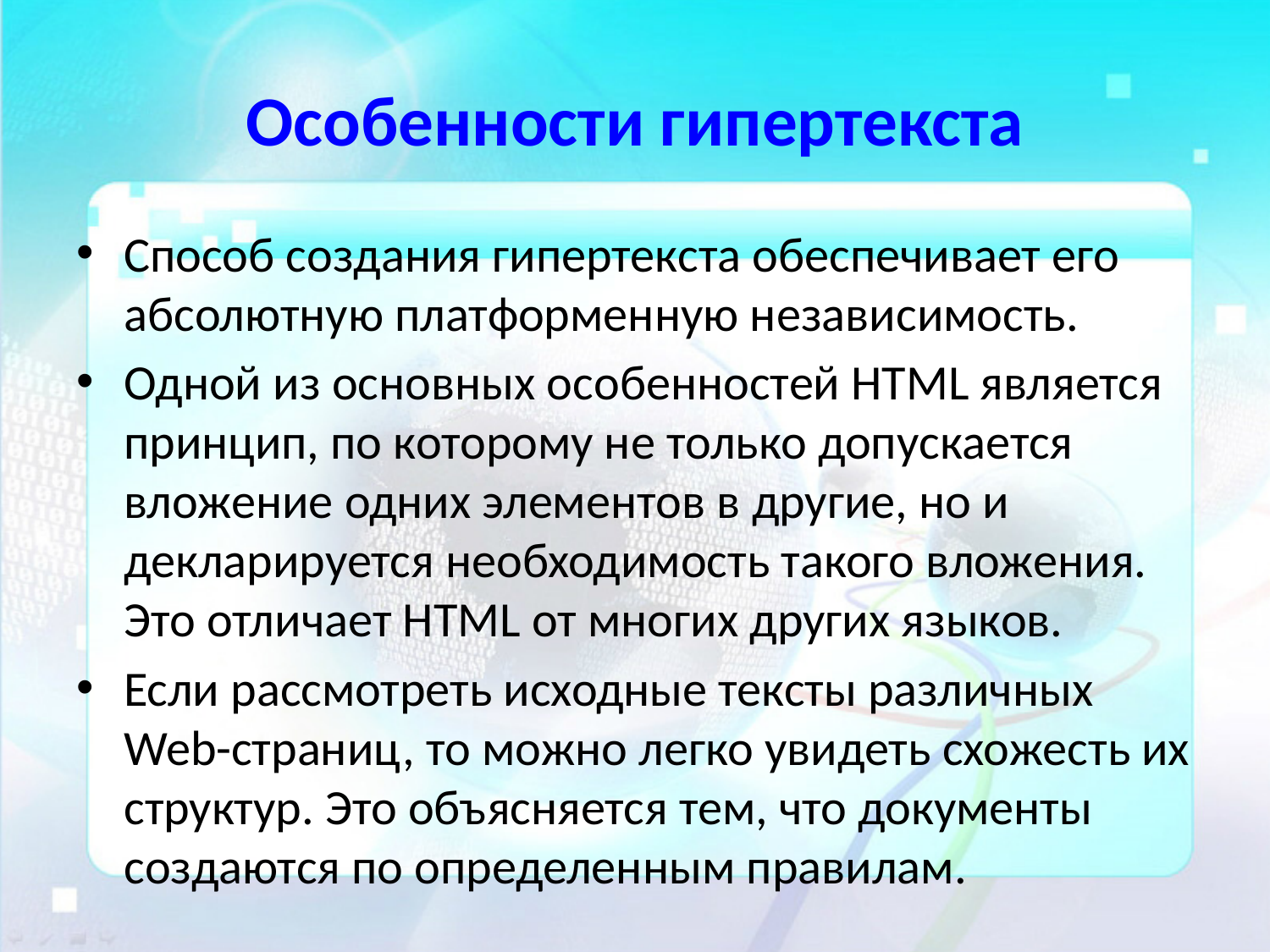

# Особенности гипертекста
Способ создания гипертекста обеспечивает его абсолютную платформенную независимость.
Одной из основных особенностей HTML является принцип, по которому не только допускается вложение одних элементов в другие, но и декларируется необходимость такого вложения. Это отличает HTML от многих других языков.
Если рассмотреть исходные тексты различных Web-страниц, то можно легко увидеть схожесть их структур. Это объясняется тем, что документы создаются по определенным правилам.